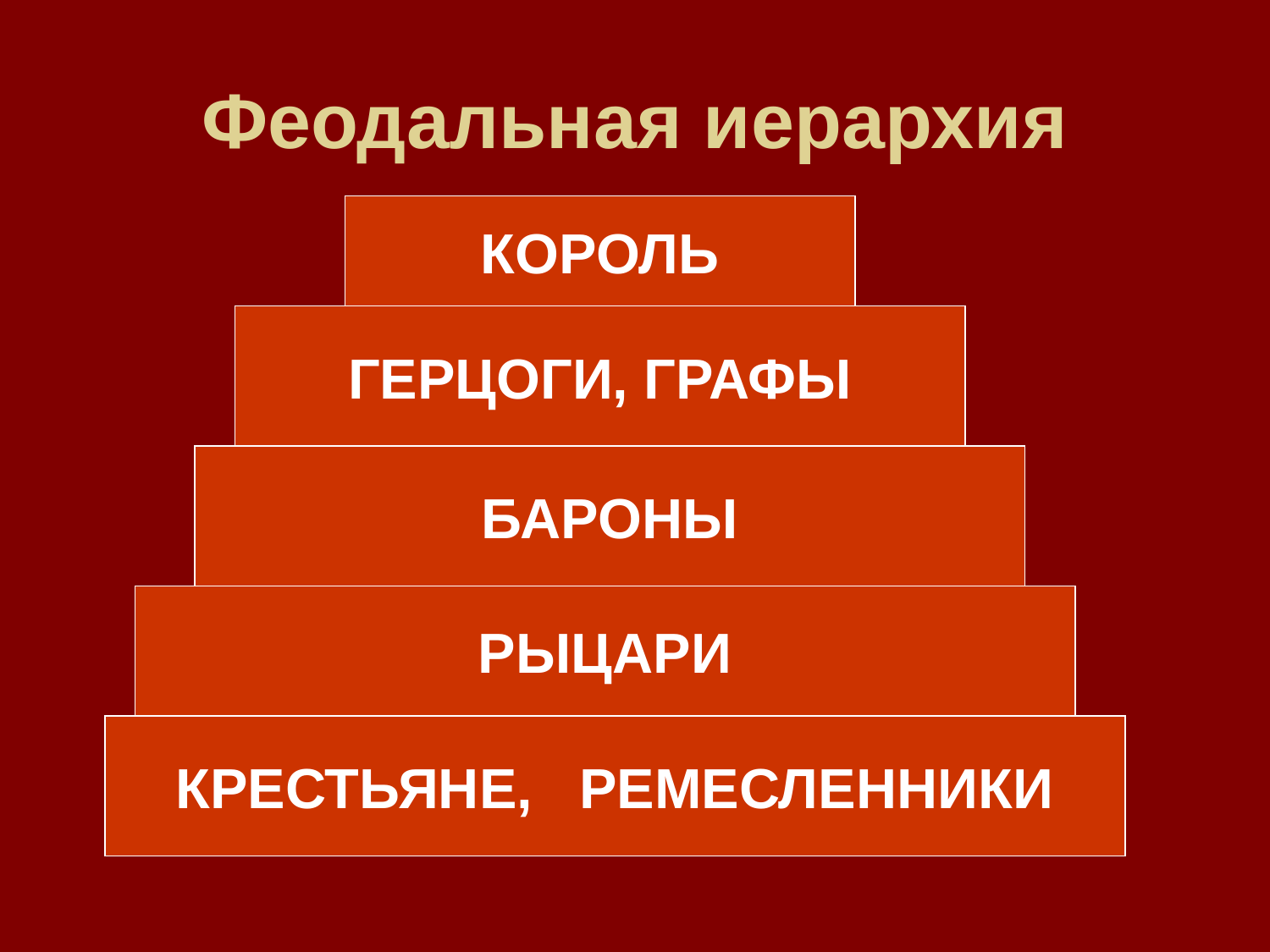

# Феодальная иерархия
КОРОЛЬ
ГЕРЦОГИ, ГРАФЫ
БАРОНЫ
РЫЦАРИ
КРЕСТЬЯНЕ,   РЕМЕСЛЕННИКИ